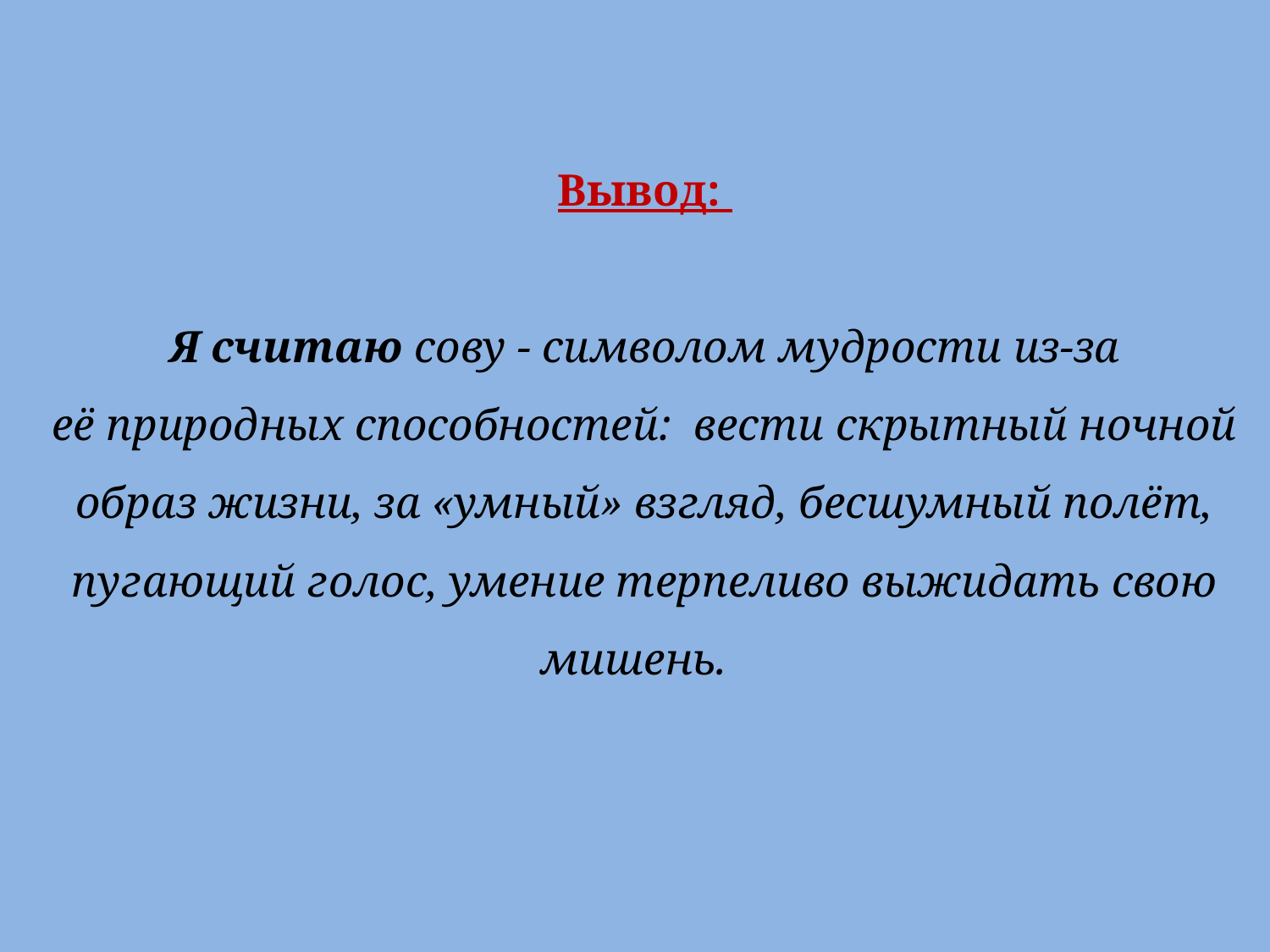

Вывод:
Я считаю сову - символом мудрости из-за её природных способностей:  вести скрытный ночной образ жизни, за «умный» взгляд, бесшумный полёт, пугающий голос, умение терпеливо выжидать свою мишень.